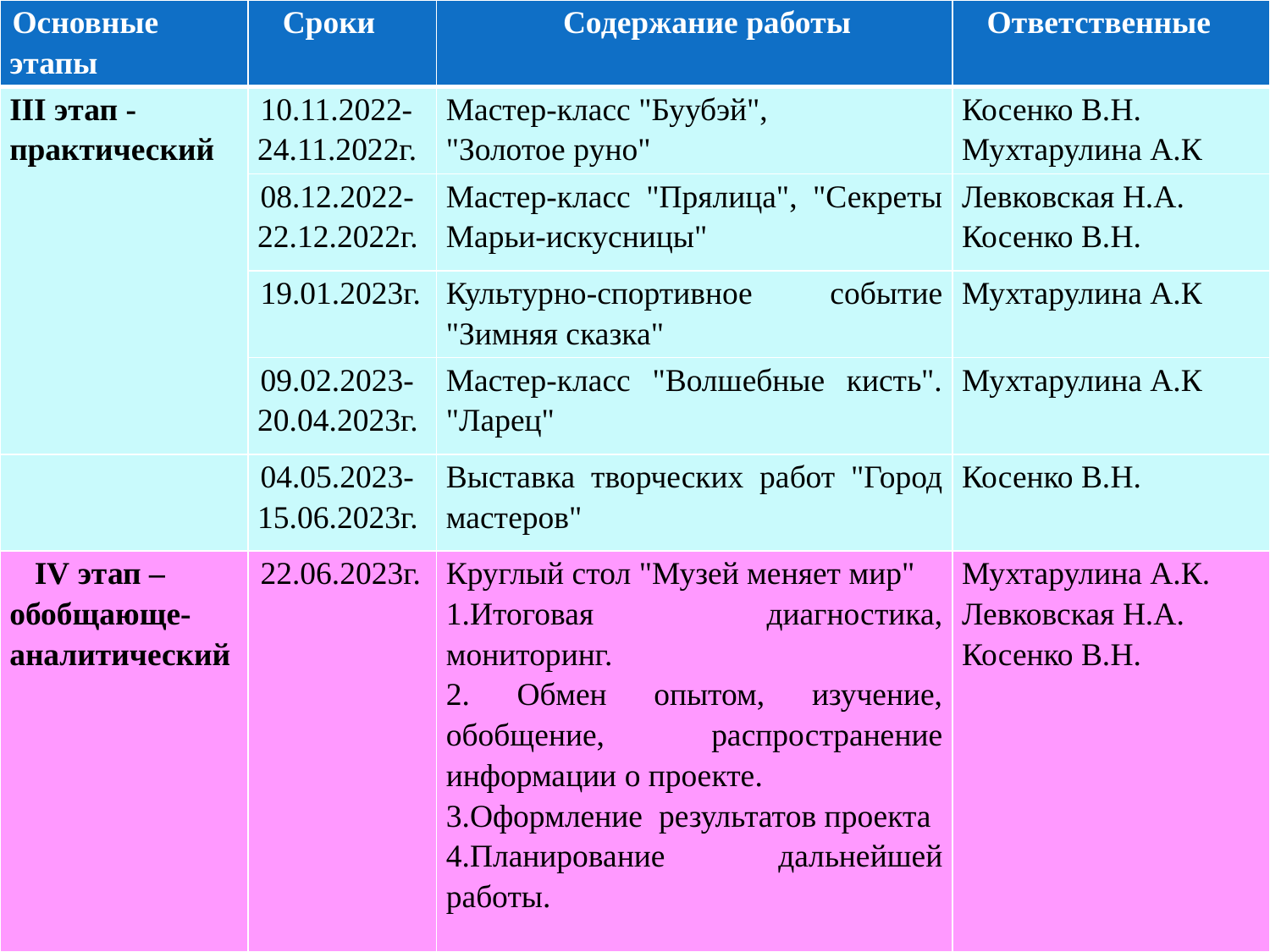

| Основные этапы | Сроки | Содержание работы | Ответственные |
| --- | --- | --- | --- |
| III этап - практический | 10.11.2022-24.11.2022г. | Мастер-класс "Буубэй", "Золотое руно" | Косенко В.Н. Мухтарулина А.К |
|  | 08.12.2022-22.12.2022г. | Мастер-класс "Прялица", "Секреты Марьи-искусницы" | Левковская Н.А. Косенко В.Н. |
|  | 19.01.2023г. | Культурно-спортивное событие "Зимняя сказка" | Мухтарулина А.К |
|  | 09.02.2023-20.04.2023г. | Мастер-класс "Волшебные кисть". "Ларец" | Мухтарулина А.К |
|  | 04.05.2023-15.06.2023г. | Выставка творческих работ "Город мастеров" | Косенко В.Н. |
| IV этап – обобщающе-аналитический | 22.06.2023г. | Круглый стол "Музей меняет мир" 1.Итоговая диагностика, мониторинг. 2. Обмен опытом, изучение, обобщение, распространение информации о проекте. 3.Оформление результатов проекта 4.Планирование дальнейшей работы. | Мухтарулина А.К. Левковская Н.А. Косенко В.Н. |
#